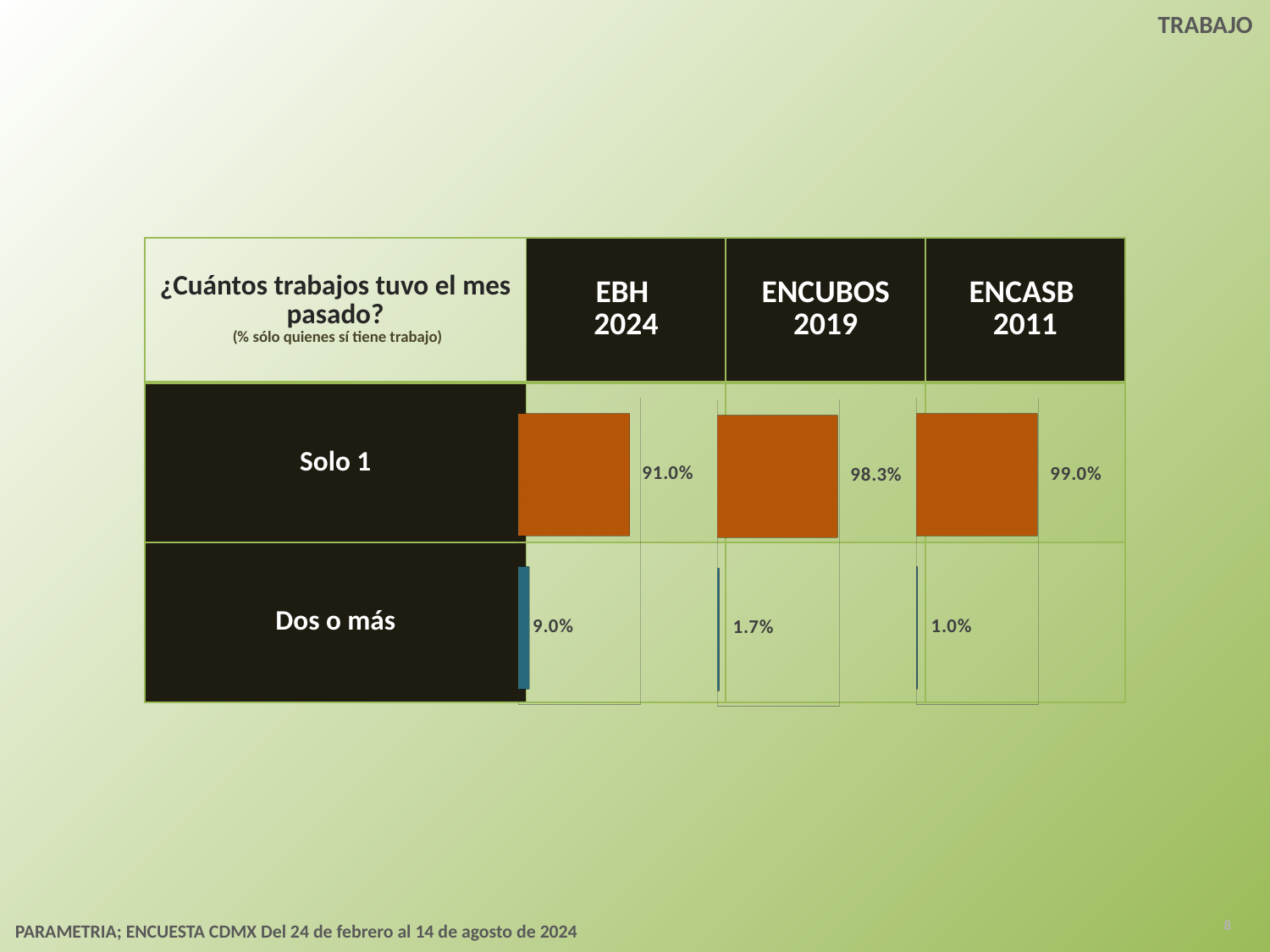

TRABAJO
| ¿Cuántos trabajos tuvo el mes pasado? (% sólo quienes sí tiene trabajo) | EBH 2024 | ENCUBOS 2019 | ENCASB 2011 |
| --- | --- | --- | --- |
| Solo 1 |  |  |  |
| Dos o más |  |  |  |

[unsupported chart]

[unsupported chart]

[unsupported chart]

8
PARAMETRIA; ENCUESTA CDMX Del 24 de febrero al 14 de agosto de 2024